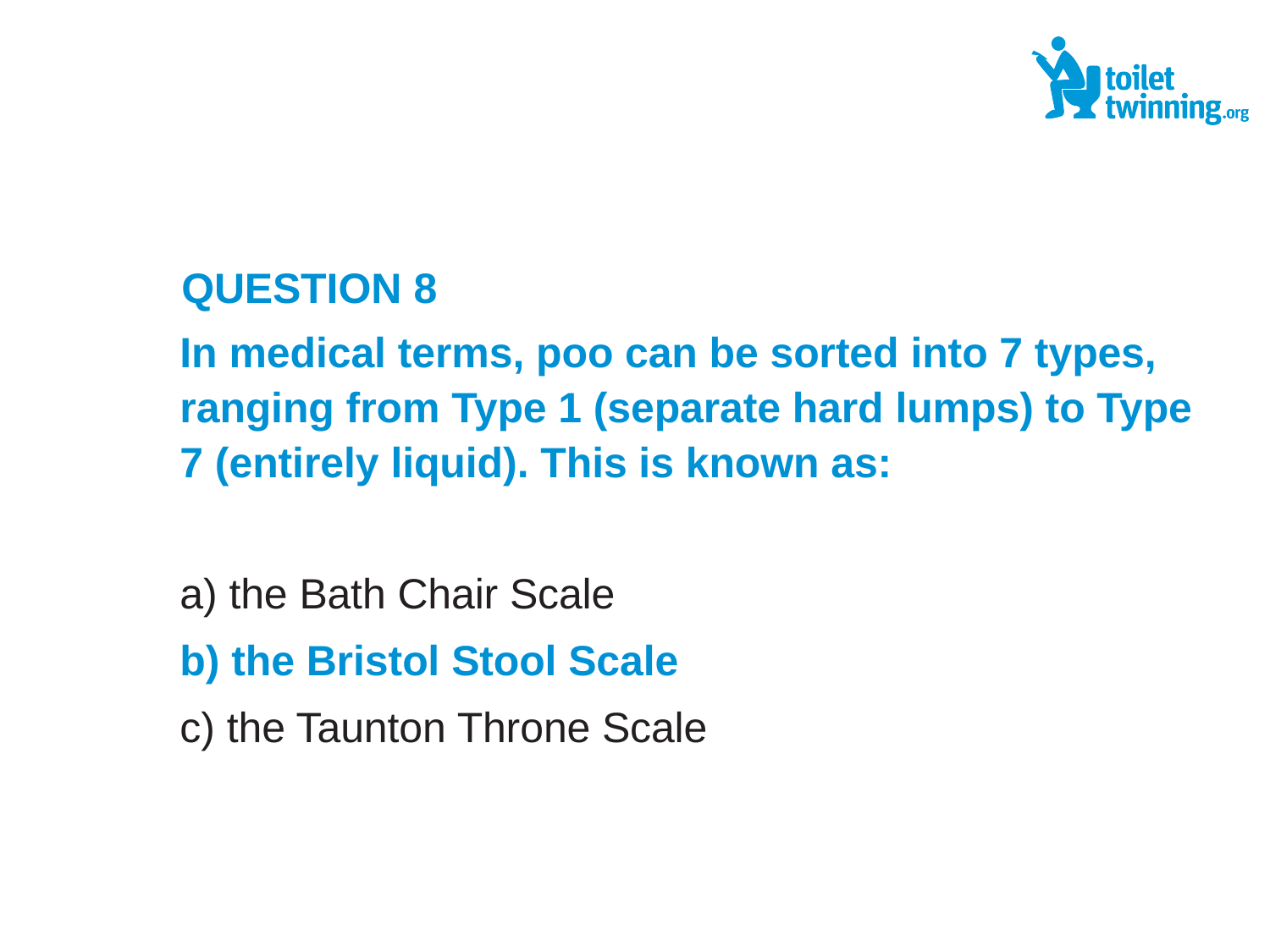

QUESTION 8
In medical terms, poo can be sorted into 7 types, ranging from Type 1 (separate hard lumps) to Type 7 (entirely liquid). This is known as:

a) the Bath Chair Scale
b) the Bristol Stool Scale
c) the Taunton Throne Scale